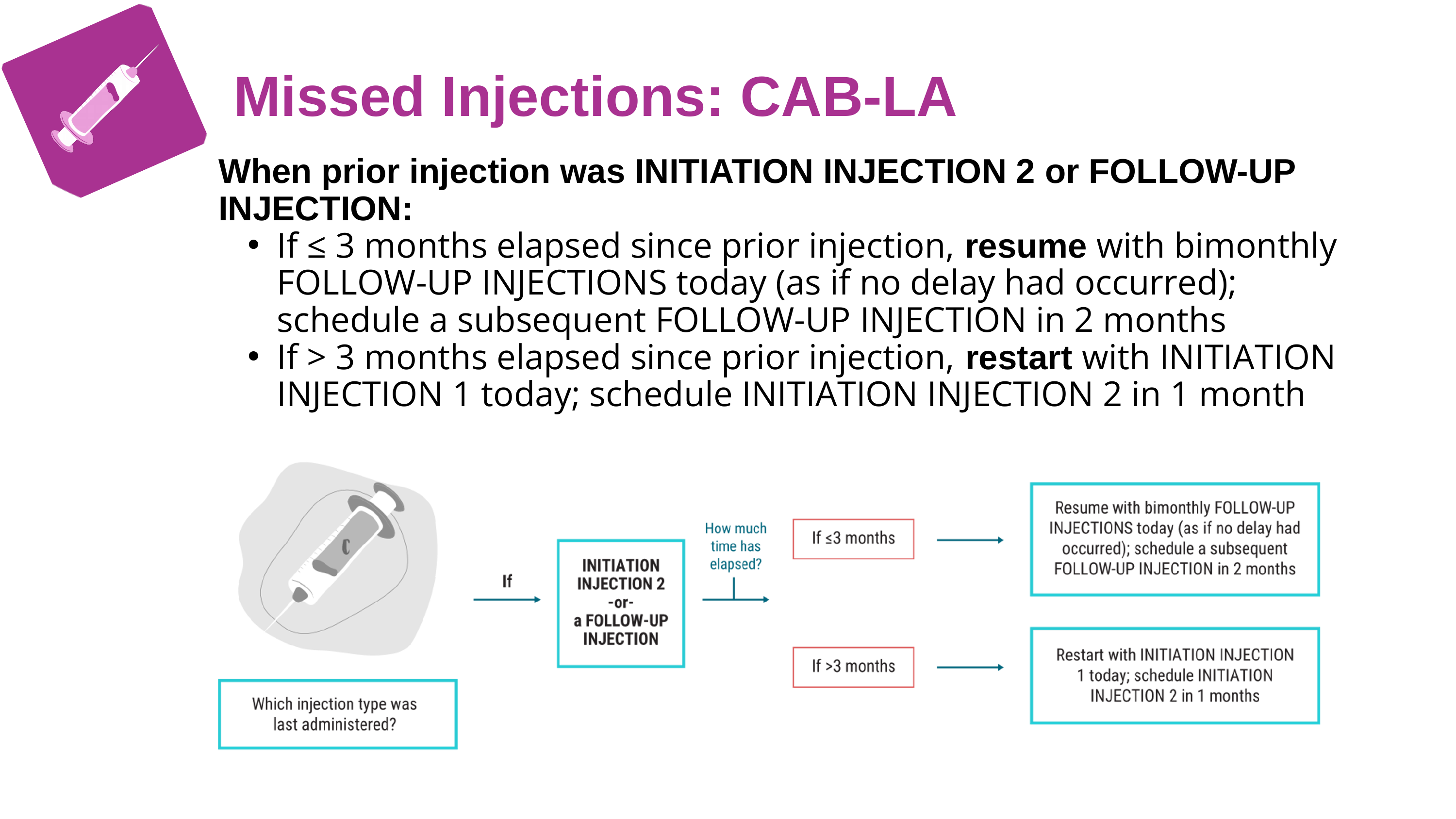

C
Missed Injections: CAB-LA
When prior injection was INITIATION INJECTION 2 or FOLLOW-UP INJECTION:
If ≤ 3 months elapsed since prior injection, resume with bimonthly FOLLOW-UP INJECTIONS today (as if no delay had occurred); schedule a subsequent FOLLOW-UP INJECTION in 2 months
If > 3 months elapsed since prior injection, restart with INITIATION INJECTION 1 today; schedule INITIATION INJECTION 2 in 1 month